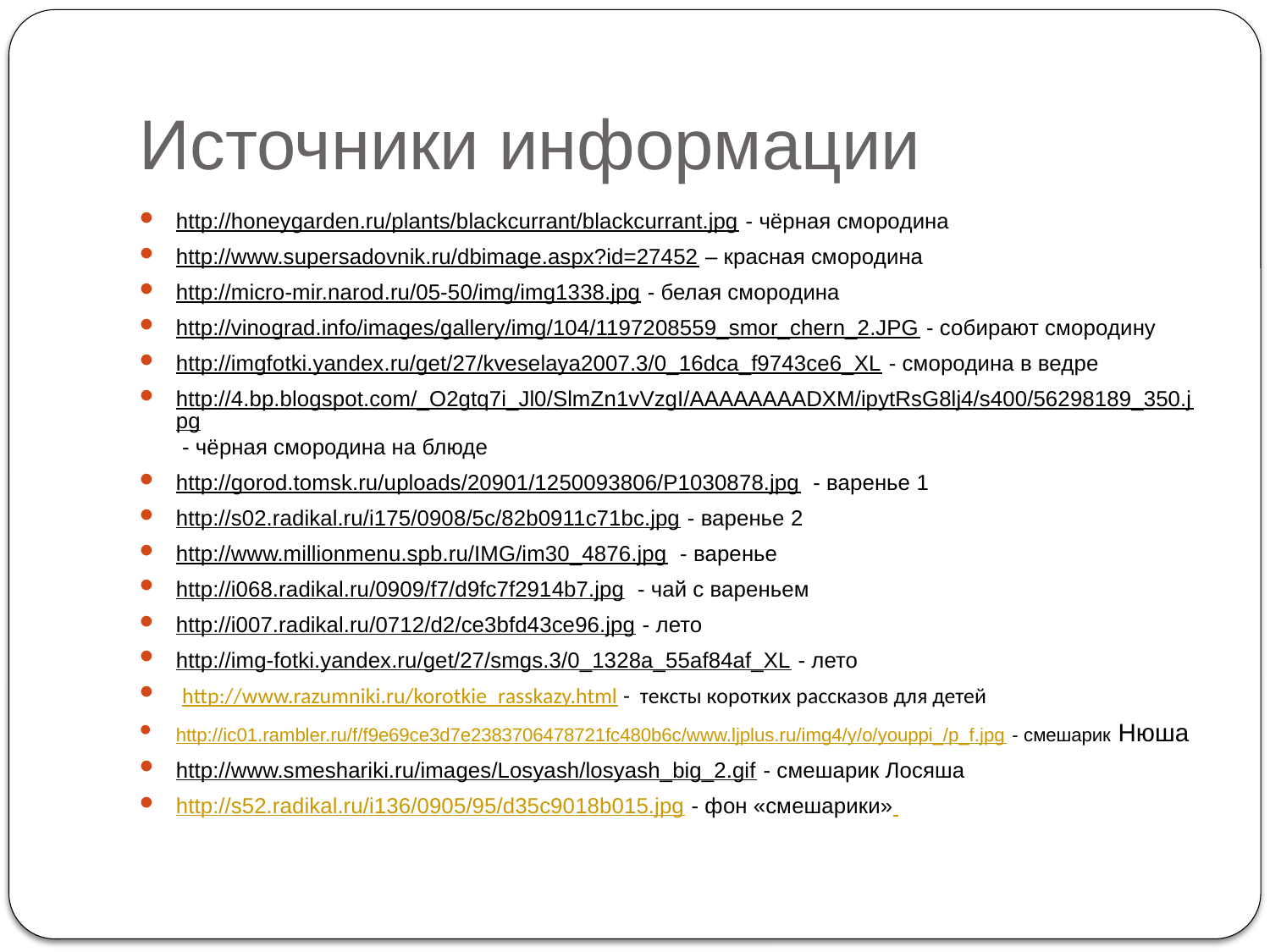

# Источники информации
http://honeygarden.ru/plants/blackcurrant/blackcurrant.jpg - чёрная смородина
http://www.supersadovnik.ru/dbimage.aspx?id=27452 – красная смородина
http://micro-mir.narod.ru/05-50/img/img1338.jpg - белая смородина
http://vinograd.info/images/gallery/img/104/1197208559_smor_chern_2.JPG - собирают смородину
http://imgfotki.yandex.ru/get/27/kveselaya2007.3/0_16dca_f9743ce6_XL - смородина в ведре
http://4.bp.blogspot.com/_O2gtq7i_Jl0/SlmZn1vVzgI/AAAAAAAADXM/ipytRsG8lj4/s400/56298189_350.jpg - чёрная смородина на блюде
http://gorod.tomsk.ru/uploads/20901/1250093806/P1030878.jpg  - варенье 1
http://s02.radikal.ru/i175/0908/5c/82b0911c71bc.jpg - варенье 2
http://www.millionmenu.spb.ru/IMG/im30_4876.jpg  - варенье
http://i068.radikal.ru/0909/f7/d9fc7f2914b7.jpg  - чай с вареньем
http://i007.radikal.ru/0712/d2/ce3bfd43ce96.jpg - лето
http://img-fotki.yandex.ru/get/27/smgs.3/0_1328a_55af84af_XL - лето
 http://www.razumniki.ru/korotkie_rasskazy.html -  тексты коротких рассказов для детей
http://ic01.rambler.ru/f/f9e69ce3d7e2383706478721fc480b6c/www.ljplus.ru/img4/y/o/youppi_/p_f.jpg - смешарик Нюша
http://www.smeshariki.ru/images/Losyash/losyash_big_2.gif - смешарик Лосяша
http://s52.radikal.ru/i136/0905/95/d35c9018b015.jpg - фон «смешарики»